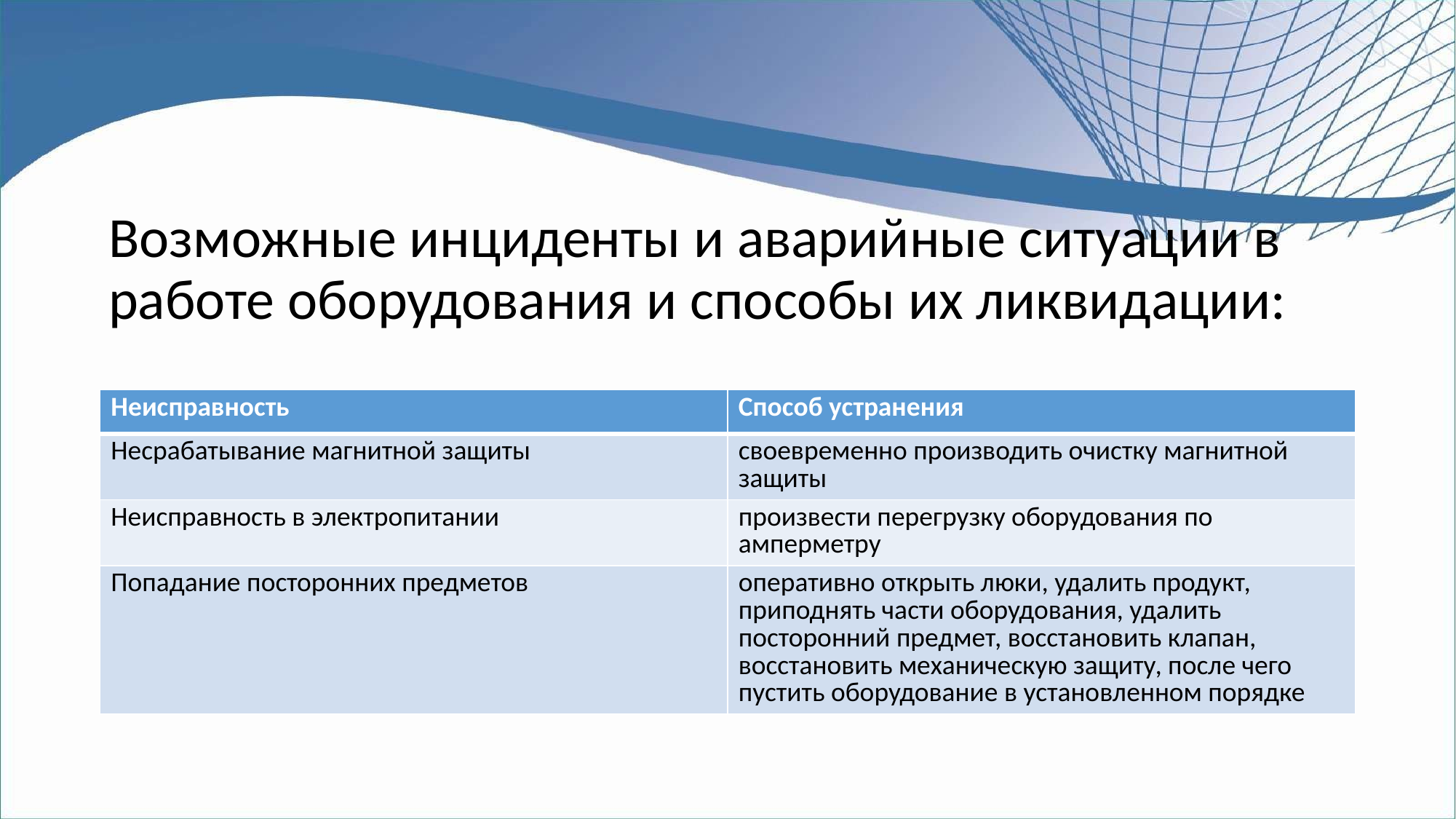

# Возможные инциденты и аварийные ситуации в работе оборудования и способы их ликвидации:
| Неисправность | Способ устранения |
| --- | --- |
| Несрабатывание магнитной защиты | своевременно производить очистку магнитной защиты |
| Неисправность в электропитании | произвести перегрузку оборудования по амперметру |
| Попадание посторонних предметов | оперативно открыть люки, удалить продукт, приподнять части оборудования, удалить посторонний предмет, восстановить клапан, восстановить механическую защиту, после чего пустить оборудование в установленном порядке |